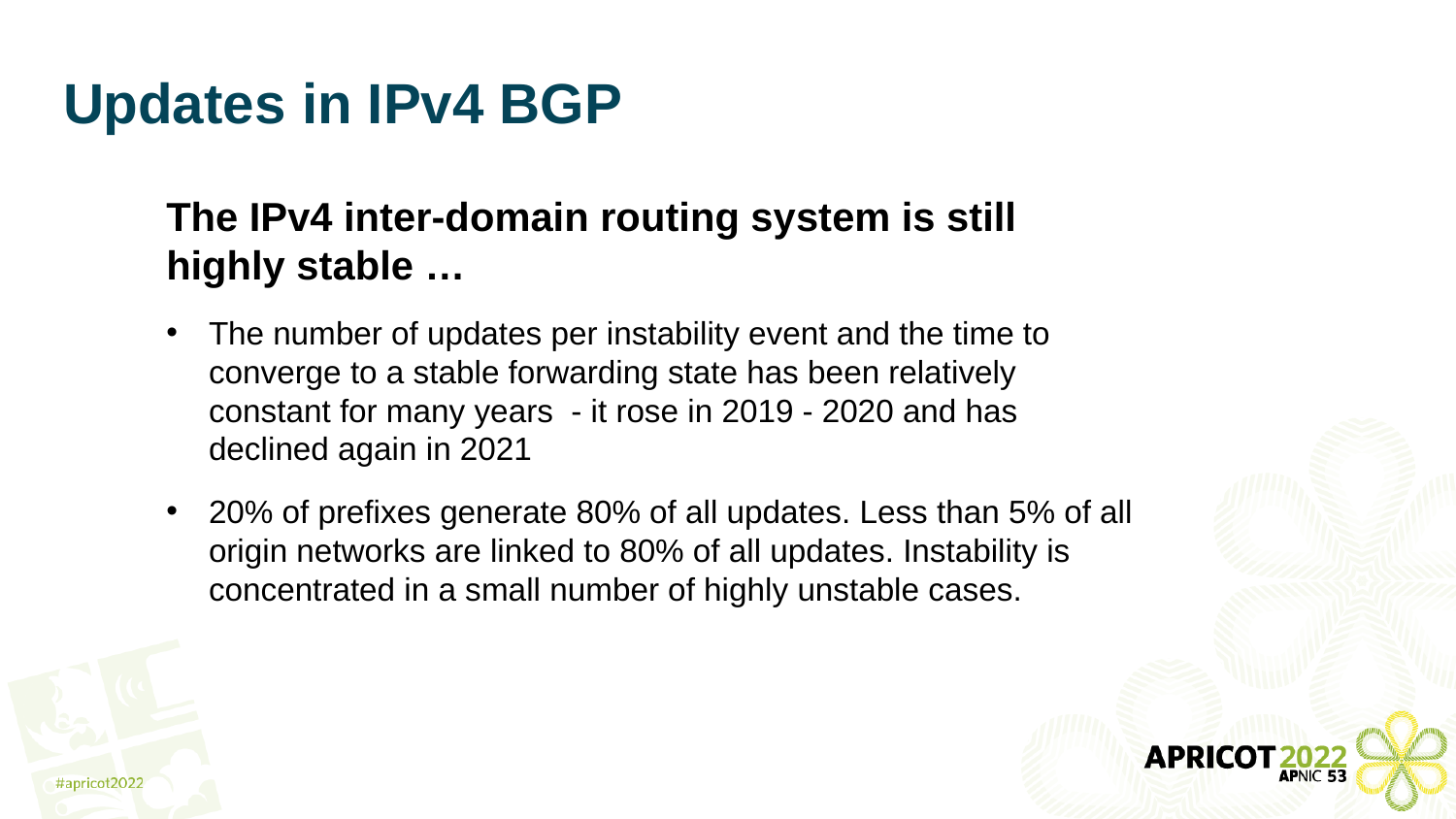

# Updates in IPv4 BGP
The IPv4 inter-domain routing system is still highly stable …
The number of updates per instability event and the time to converge to a stable forwarding state has been relatively constant for many years  - it rose in 2019 - 2020 and has declined again in 2021
20% of prefixes generate 80% of all updates. Less than 5% of all origin networks are linked to 80% of all updates. Instability is concentrated in a small number of highly unstable cases.